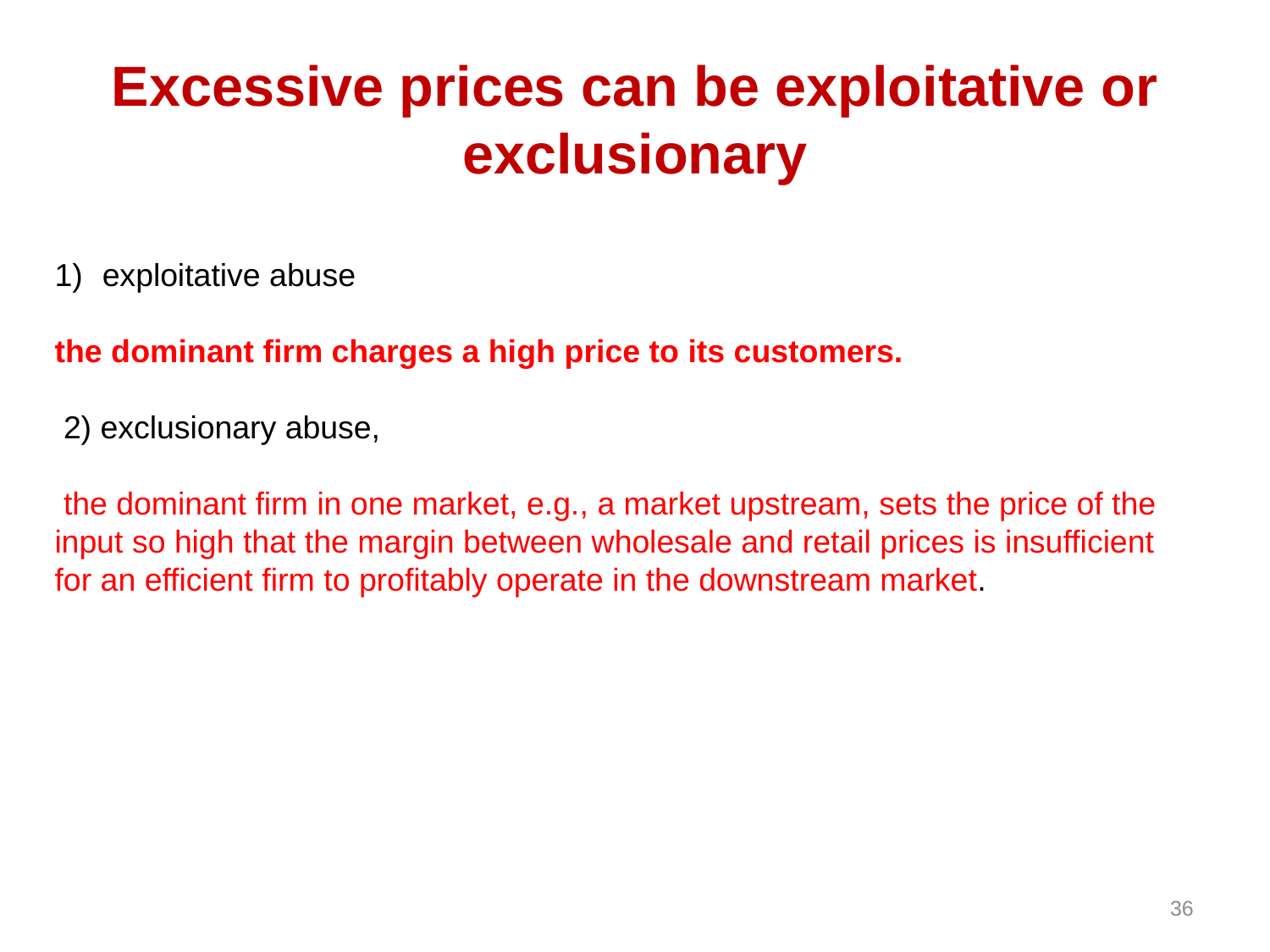

# Excessive prices can be exploitative or exclusionary
exploitative abuse

the dominant firm charges a high price to its customers.

 2) exclusionary abuse,

 the dominant firm in one market, e.g., a market upstream, sets the price of the
input so high that the margin between wholesale and retail prices is insufficient
for an efficient firm to profitably operate in the downstream market.
36